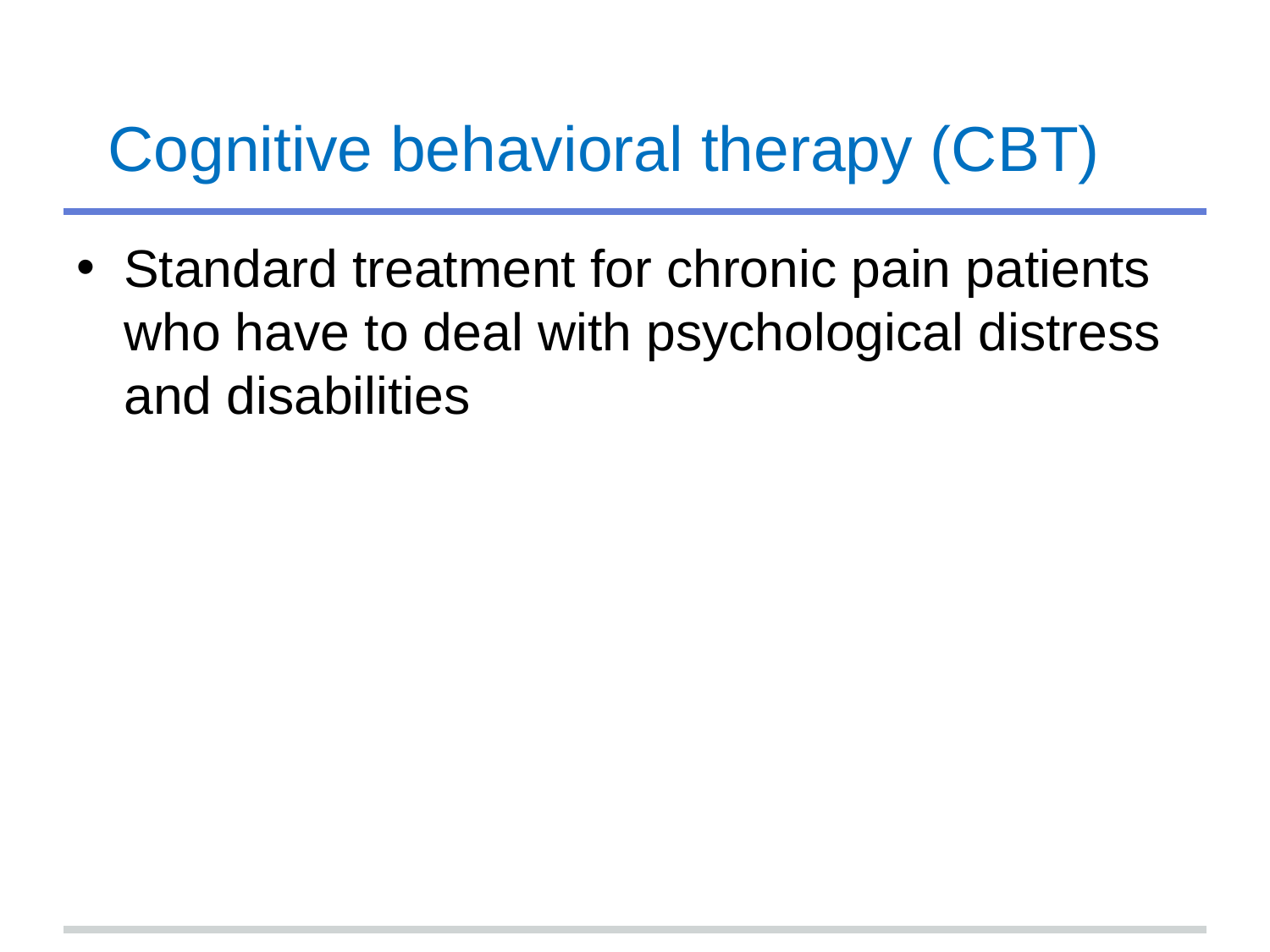

# Cognitive behavioral therapy (CBT)
Standard treatment for chronic pain patients who have to deal with psychological distress and disabilities